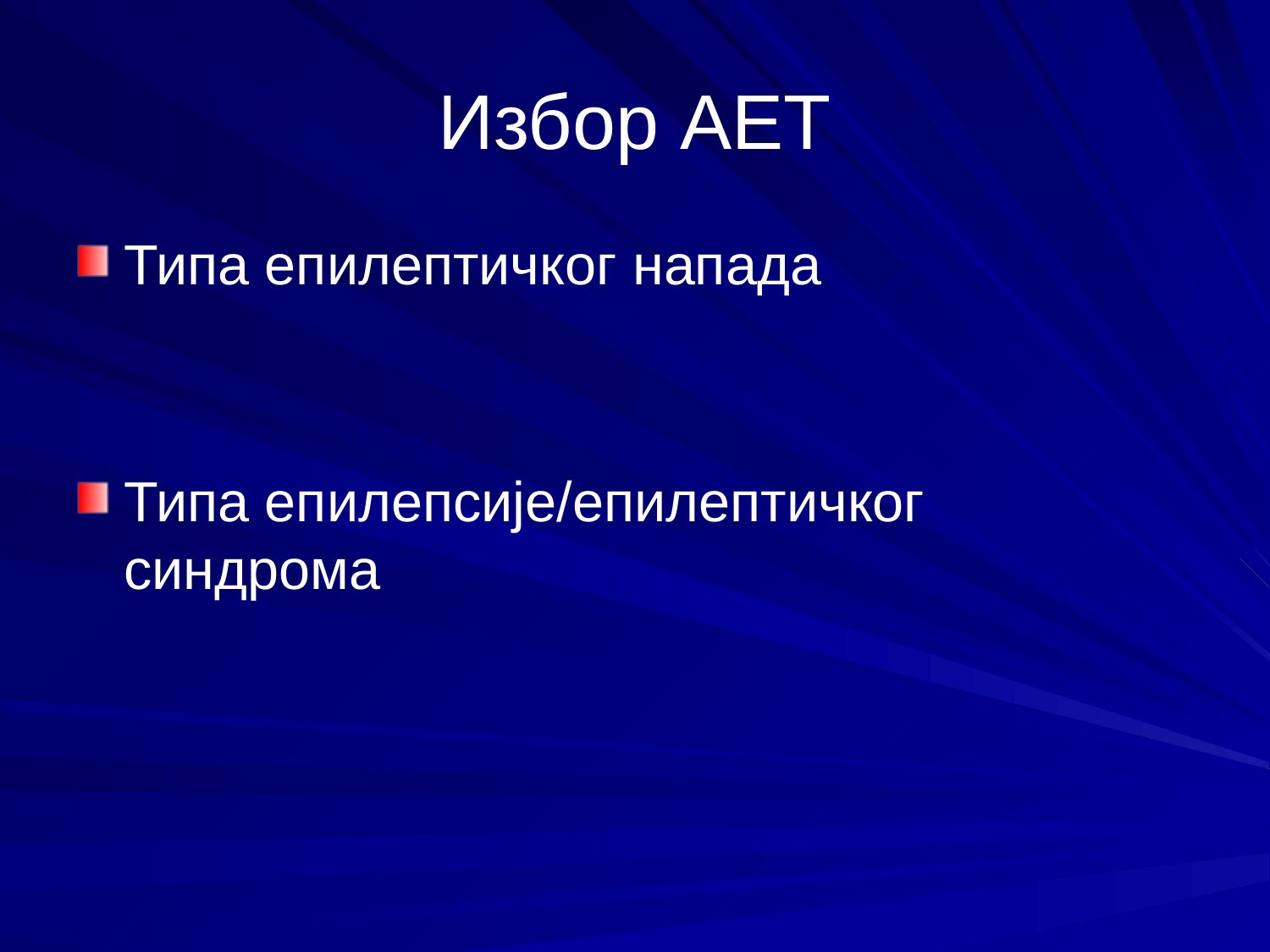

# Избор АЕТ
Типа епилептичког напада

Типа епилепсије/епилептичког синдрома